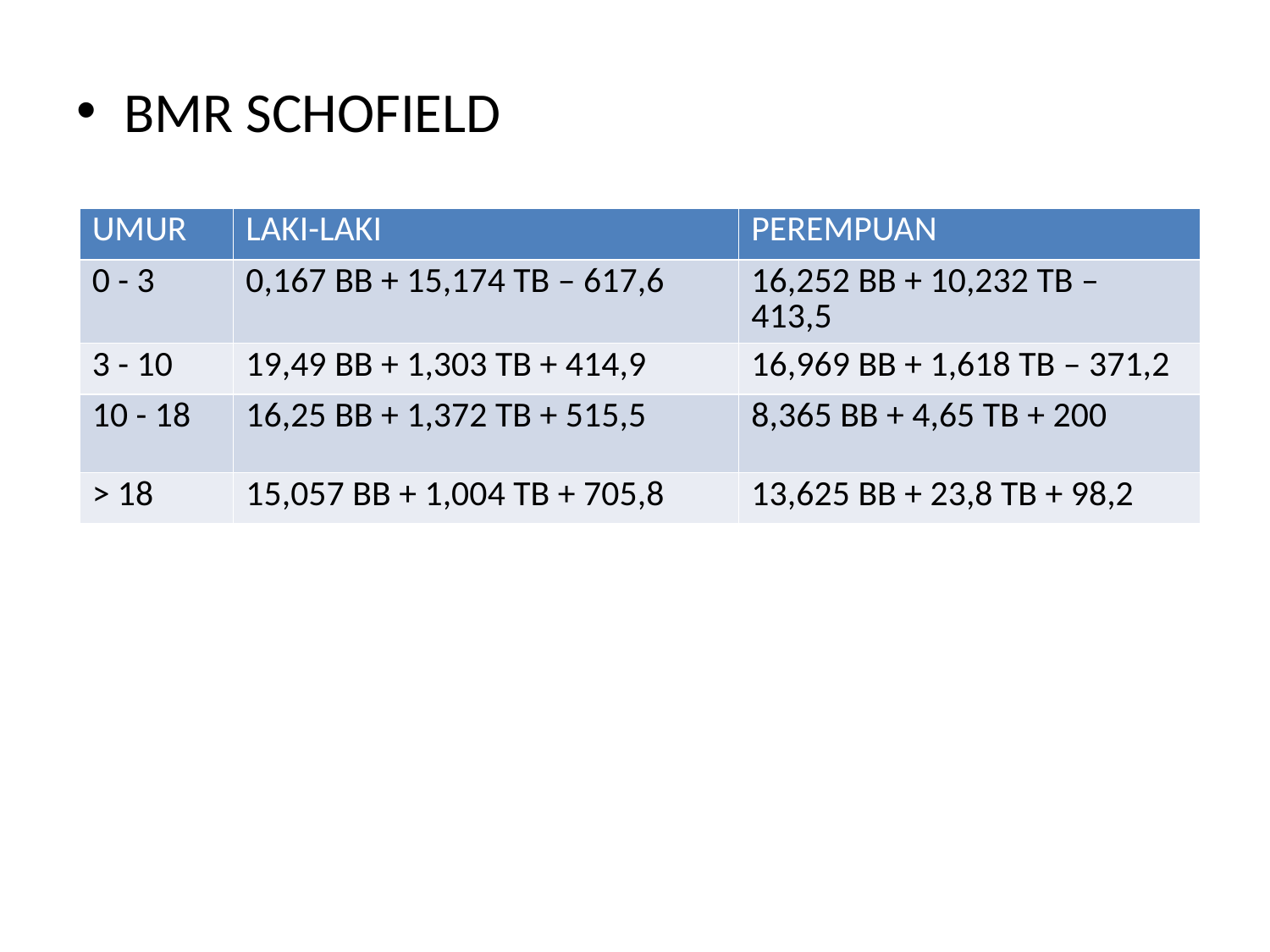

BMR SCHOFIELD

| UMUR | LAKI-LAKI | PEREMPUAN |
| --- | --- | --- |
| 0 - 3 | 0,167 BB + 15,174 TB – 617,6 | 16,252 BB + 10,232 TB – 413,5 |
| 3 - 10 | 19,49 BB + 1,303 TB + 414,9 | 16,969 BB + 1,618 TB – 371,2 |
| 10 - 18 | 16,25 BB + 1,372 TB + 515,5 | 8,365 BB + 4,65 TB + 200 |
| > 18 | 15,057 BB + 1,004 TB + 705,8 | 13,625 BB + 23,8 TB + 98,2 |